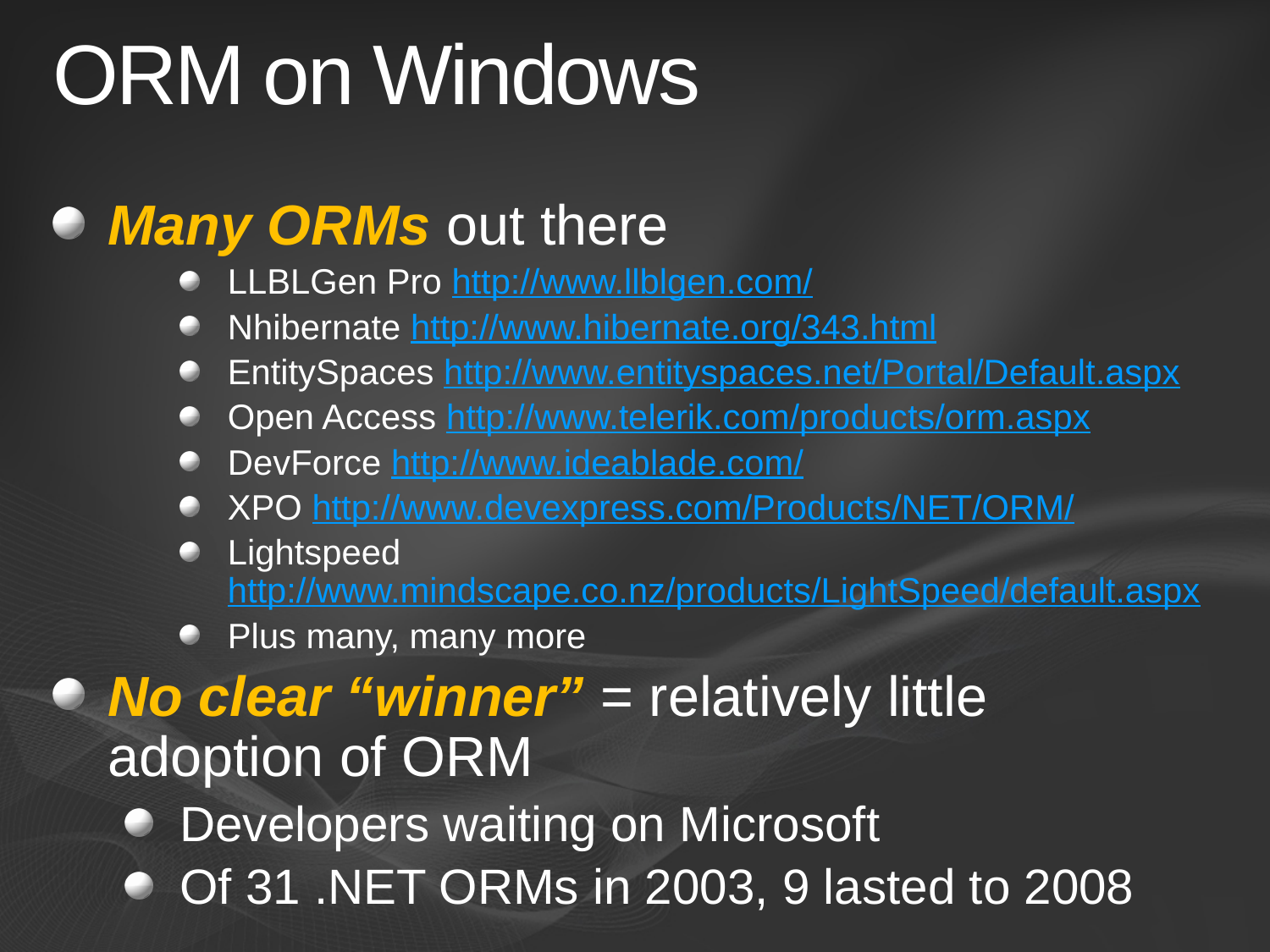

# ORM on Windows
Many ORMs out there
LLBLGen Pro http://www.llblgen.com/
Nhibernate http://www.hibernate.org/343.html
EntitySpaces http://www.entityspaces.net/Portal/Default.aspx
Open Access http://www.telerik.com/products/orm.aspx
DevForce http://www.ideablade.com/
XPO http://www.devexpress.com/Products/NET/ORM/
Lightspeed http://www.mindscape.co.nz/products/LightSpeed/default.aspx
Plus many, many more
No clear “winner” = relatively little adoption of ORM
Developers waiting on Microsoft
Of 31 .NET ORMs in 2003, 9 lasted to 2008